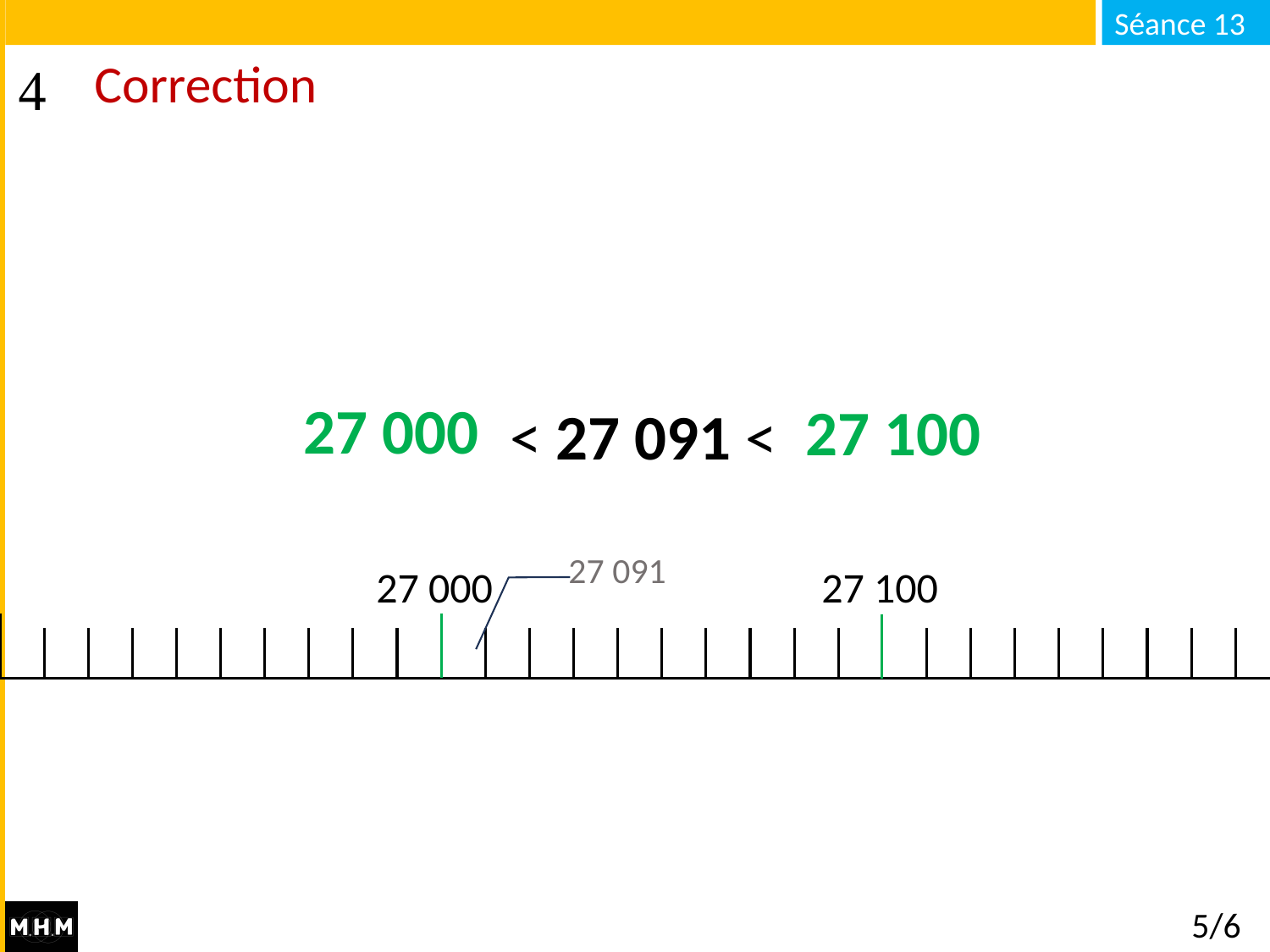

# Correction
27 000
27 100
… < 27 091 < …
 27 091
27 000
27 100
5/6